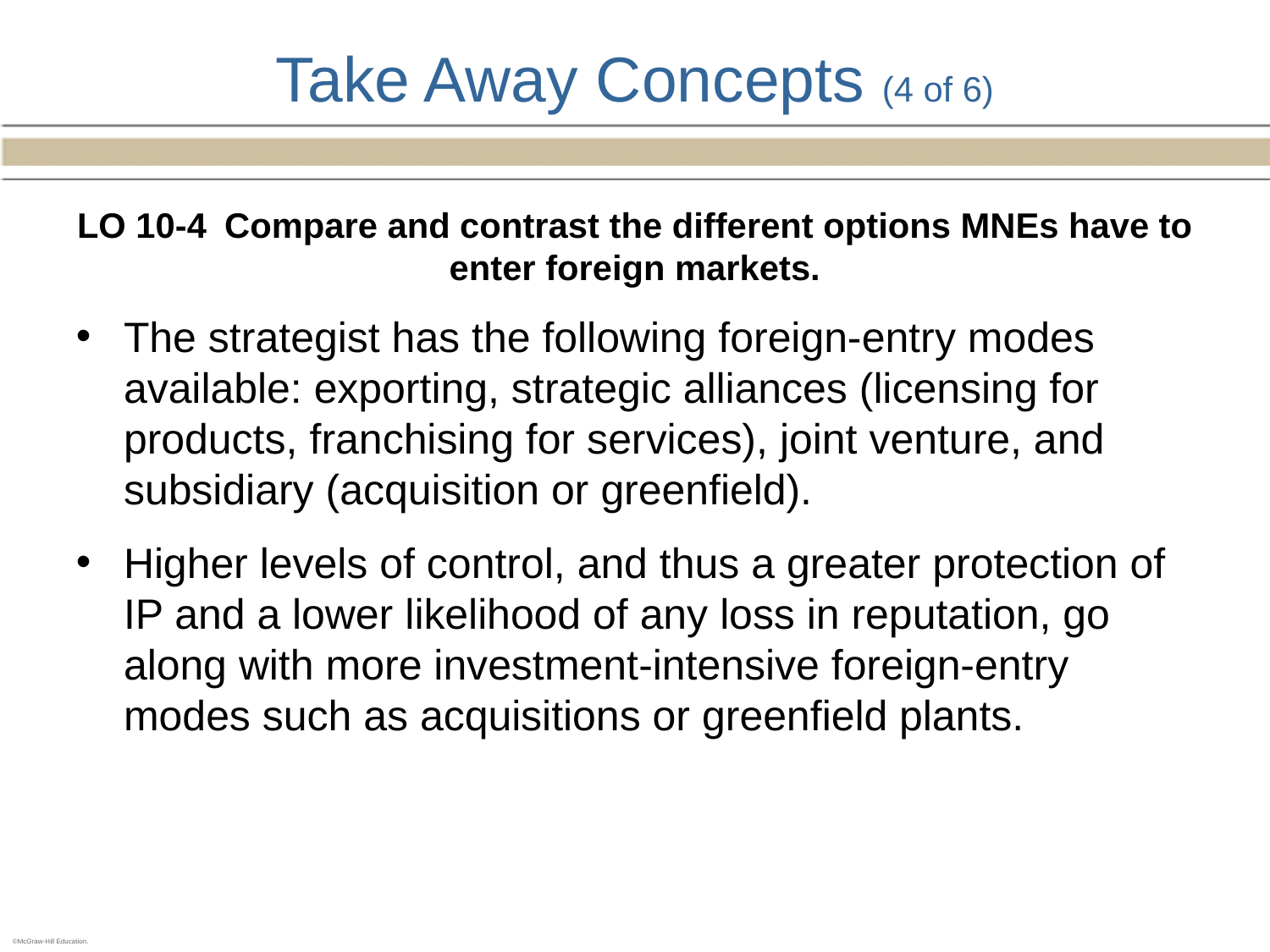

# Take Away Concepts (4 of 6)
LO 10-4 Compare and contrast the different options MNEs have to enter foreign markets.
The strategist has the following foreign-entry modes available: exporting, strategic alliances (licensing for products, franchising for services), joint venture, and subsidiary (acquisition or greenfield).
Higher levels of control, and thus a greater protection of IP and a lower likelihood of any loss in reputation, go along with more investment-intensive foreign-entry modes such as acquisitions or greenfield plants.